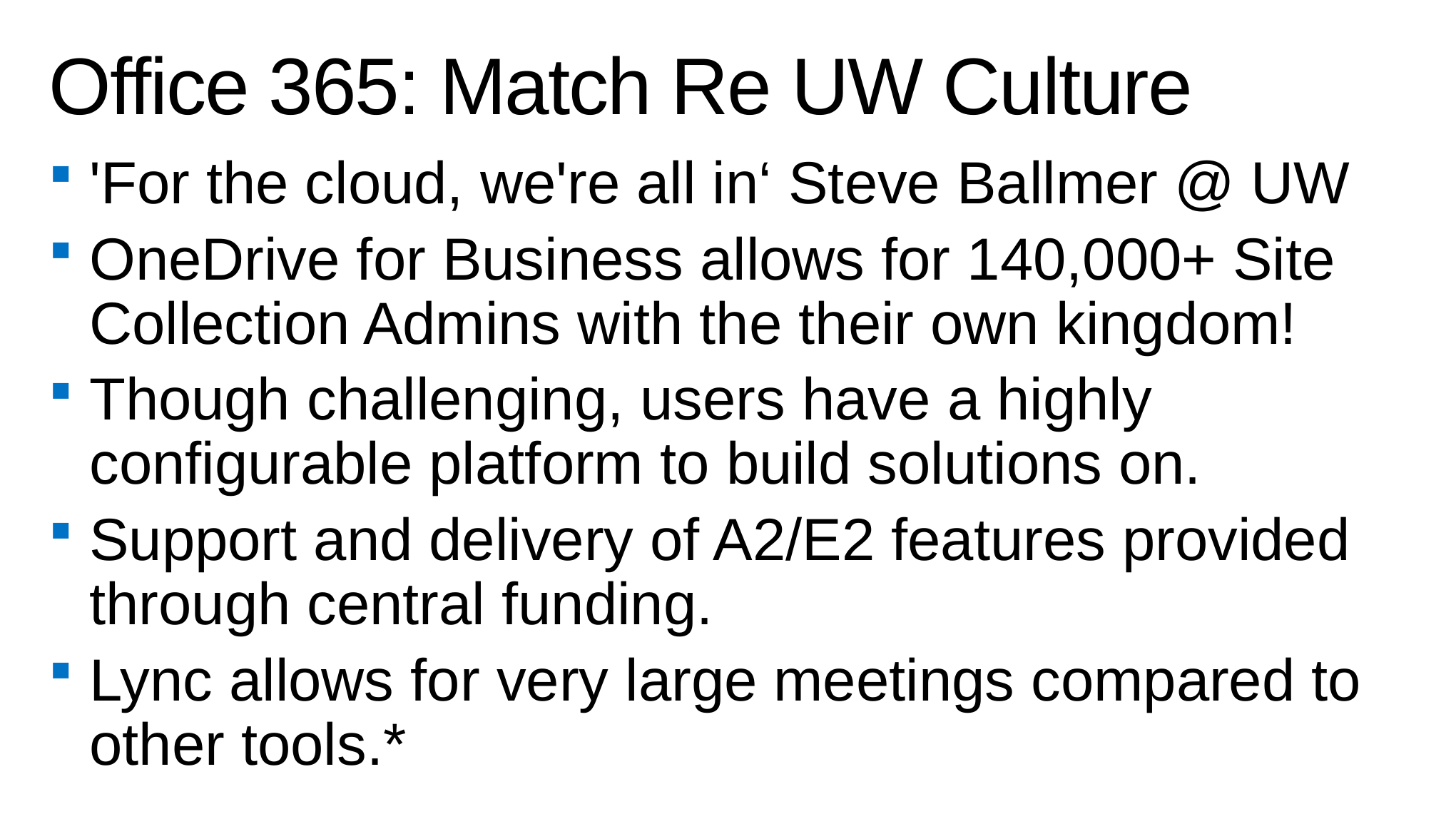

# Office 365: Match Re UW Culture
'For the cloud, we're all in‘ Steve Ballmer @ UW
OneDrive for Business allows for 140,000+ Site Collection Admins with the their own kingdom!
Though challenging, users have a highly configurable platform to build solutions on.
Support and delivery of A2/E2 features provided through central funding.
Lync allows for very large meetings compared to other tools.*